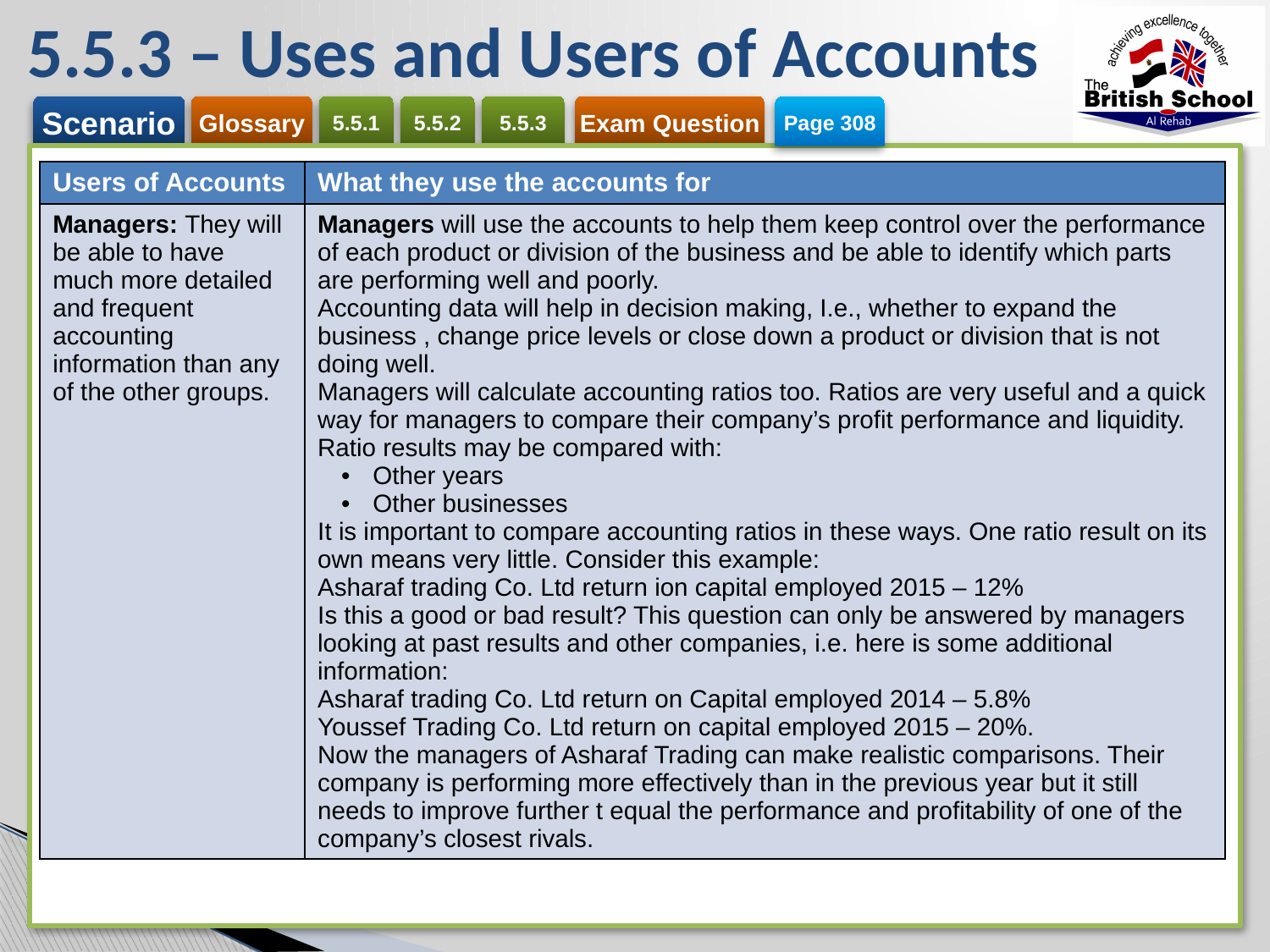

# 5.5.3 – Uses and Users of Accounts
Page 308
| Users of Accounts | What they use the accounts for |
| --- | --- |
| Managers: They will be able to have much more detailed and frequent accounting information than any of the other groups. | Managers will use the accounts to help them keep control over the performance of each product or division of the business and be able to identify which parts are performing well and poorly. Accounting data will help in decision making, I.e., whether to expand the business , change price levels or close down a product or division that is not doing well. Managers will calculate accounting ratios too. Ratios are very useful and a quick way for managers to compare their company’s profit performance and liquidity. Ratio results may be compared with: Other years Other businesses It is important to compare accounting ratios in these ways. One ratio result on its own means very little. Consider this example: Asharaf trading Co. Ltd return ion capital employed 2015 – 12% Is this a good or bad result? This question can only be answered by managers looking at past results and other companies, i.e. here is some additional information: Asharaf trading Co. Ltd return on Capital employed 2014 – 5.8% Youssef Trading Co. Ltd return on capital employed 2015 – 20%. Now the managers of Asharaf Trading can make realistic comparisons. Their company is performing more effectively than in the previous year but it still needs to improve further t equal the performance and profitability of one of the company’s closest rivals. |